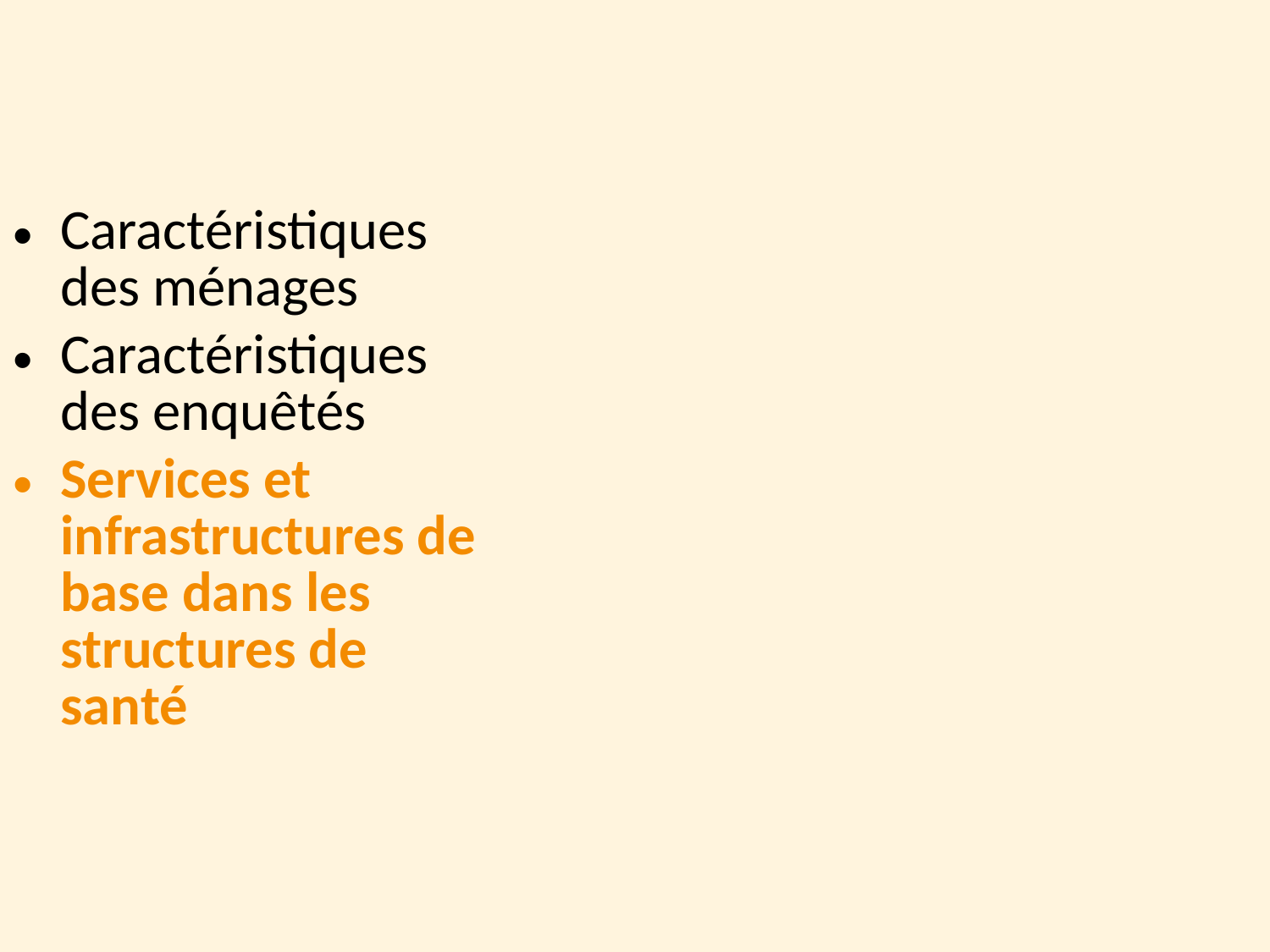

Caractéristiques des ménages
Caractéristiques des enquêtés
Services et infrastructures de base dans les structures de santé